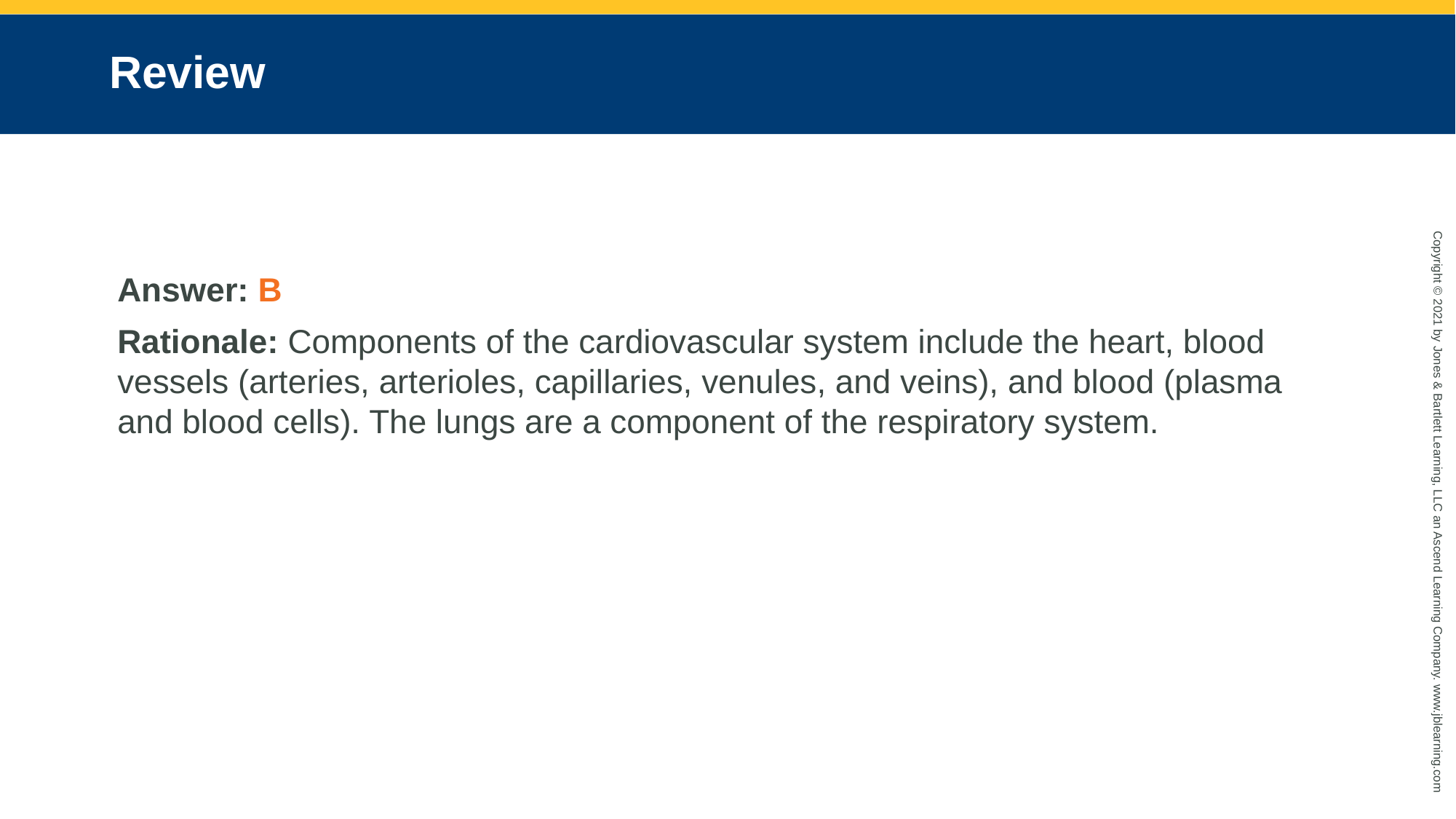

# Review
Answer: B
Rationale: Components of the cardiovascular system include the heart, blood vessels (arteries, arterioles, capillaries, venules, and veins), and blood (plasma and blood cells). The lungs are a component of the respiratory system.